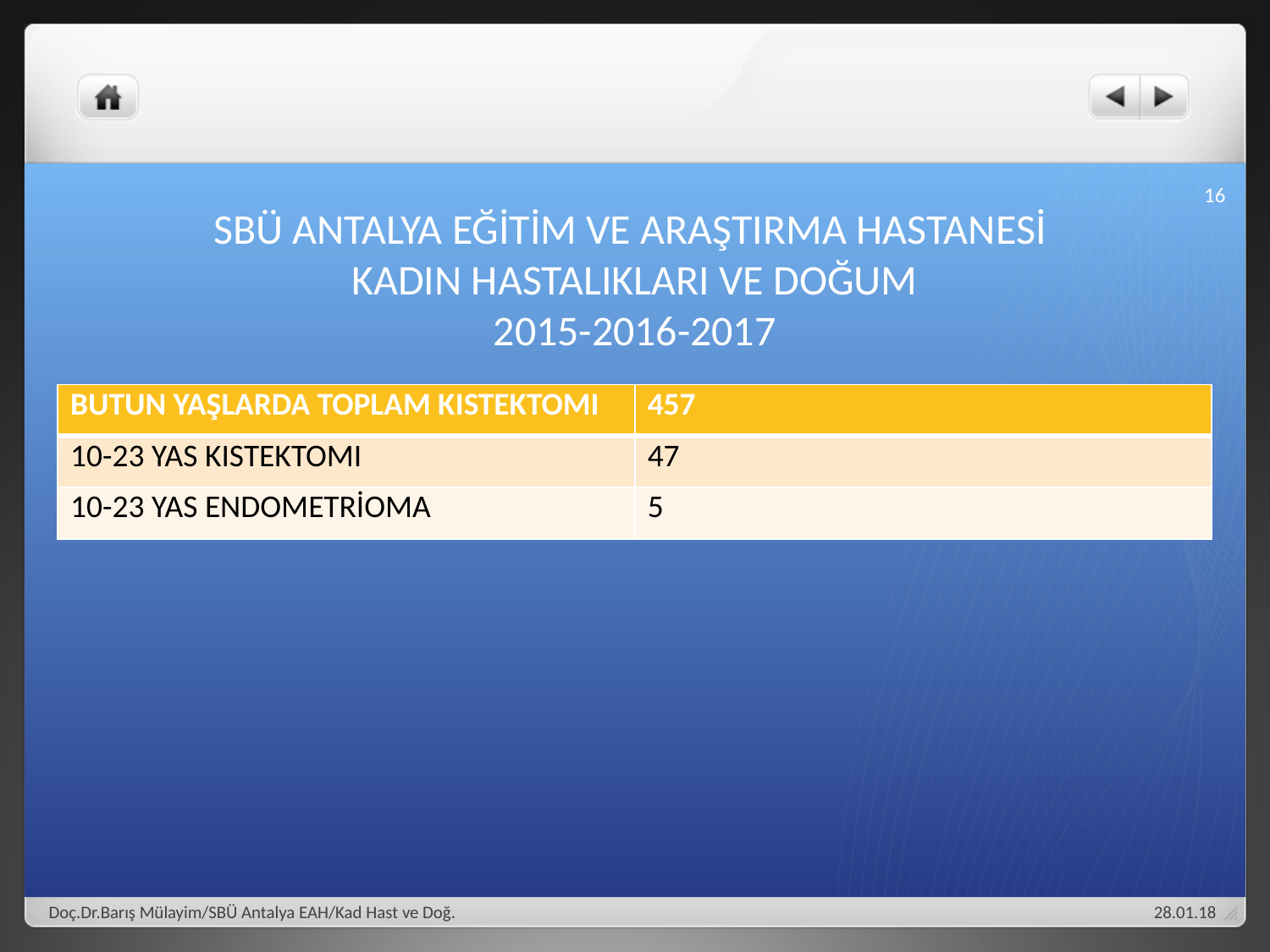

16
# SBÜ ANTALYA EĞİTİM VE ARAŞTIRMA HASTANESİ KADIN HASTALIKLARI VE DOĞUM 2015-2016-2017
| BUTUN YAŞLARDA TOPLAM KISTEKTOMI | 457 |
| --- | --- |
| 10-23 YAS KISTEKTOMI | 47 |
| 10-23 YAS ENDOMETRİOMA | 5 |
Doç.Dr.Barış Mülayim/SBÜ Antalya EAH/Kad Hast ve Doğ.
28.01.18